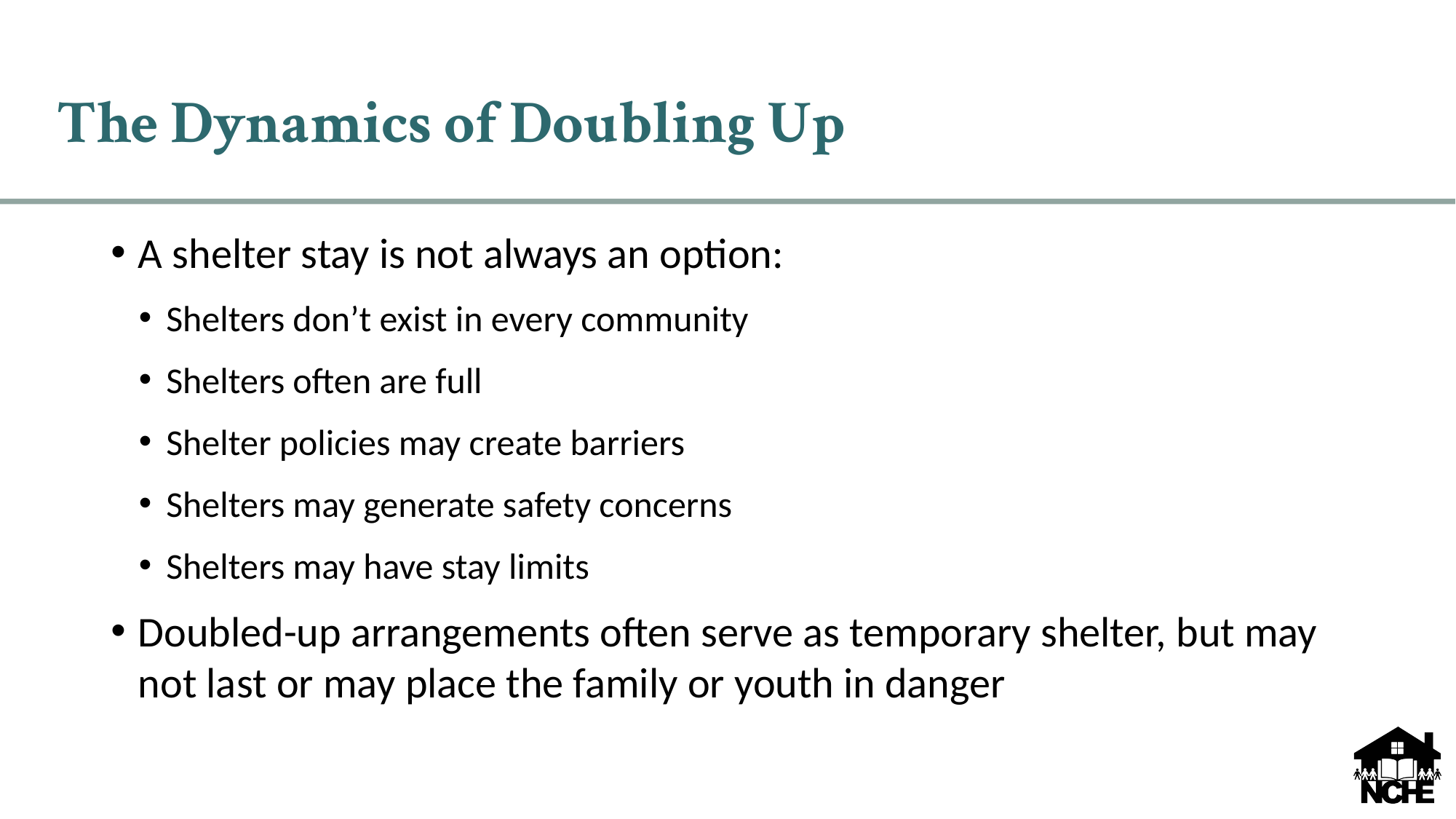

# The Dynamics of Doubling Up
A shelter stay is not always an option:
Shelters don’t exist in every community
Shelters often are full
Shelter policies may create barriers
Shelters may generate safety concerns
Shelters may have stay limits
Doubled-up arrangements often serve as temporary shelter, but may not last or may place the family or youth in danger